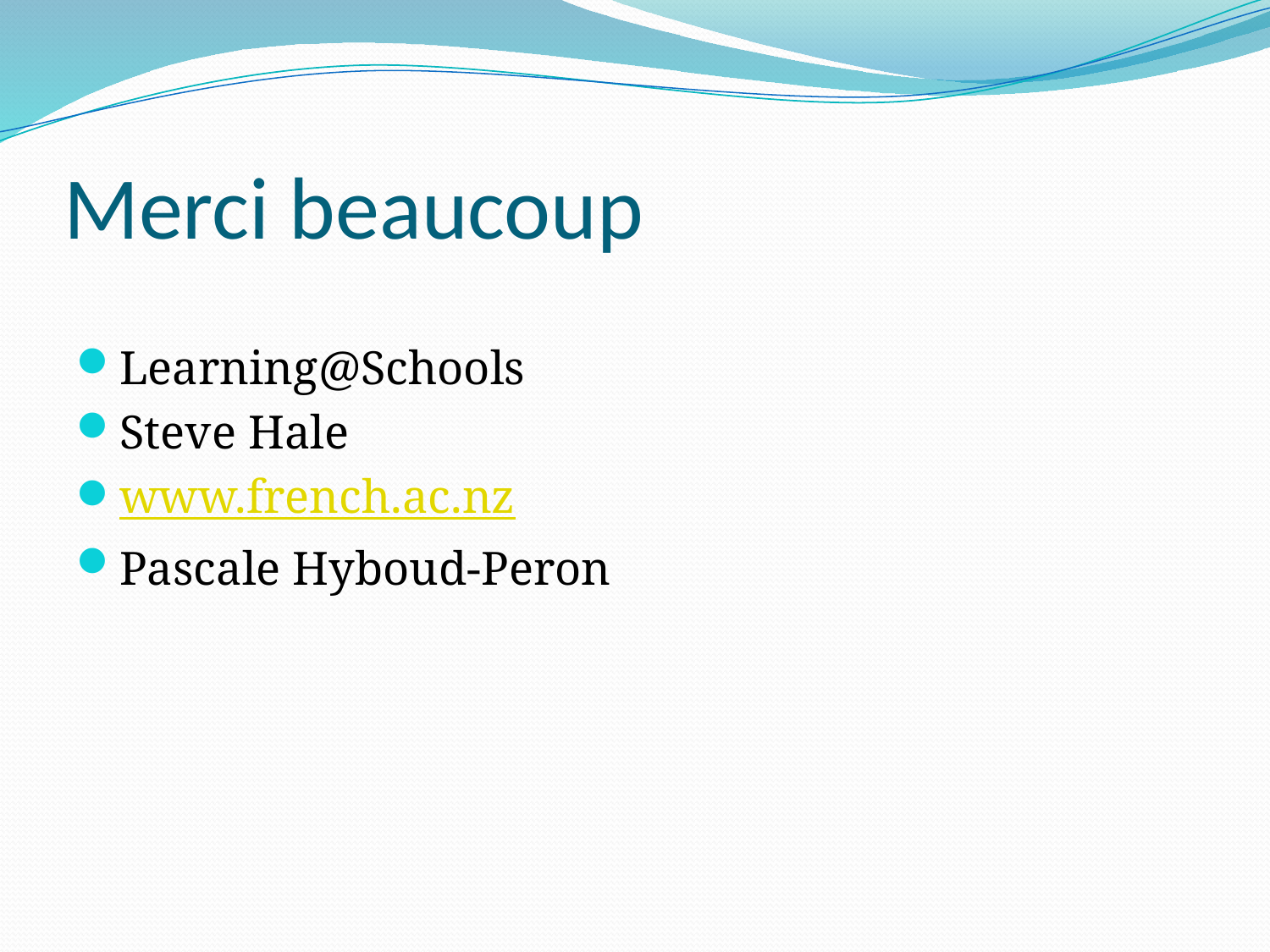

# Merci beaucoup

Learning@Schools
Steve Hale
www.french.ac.nz
Pascale Hyboud-Peron